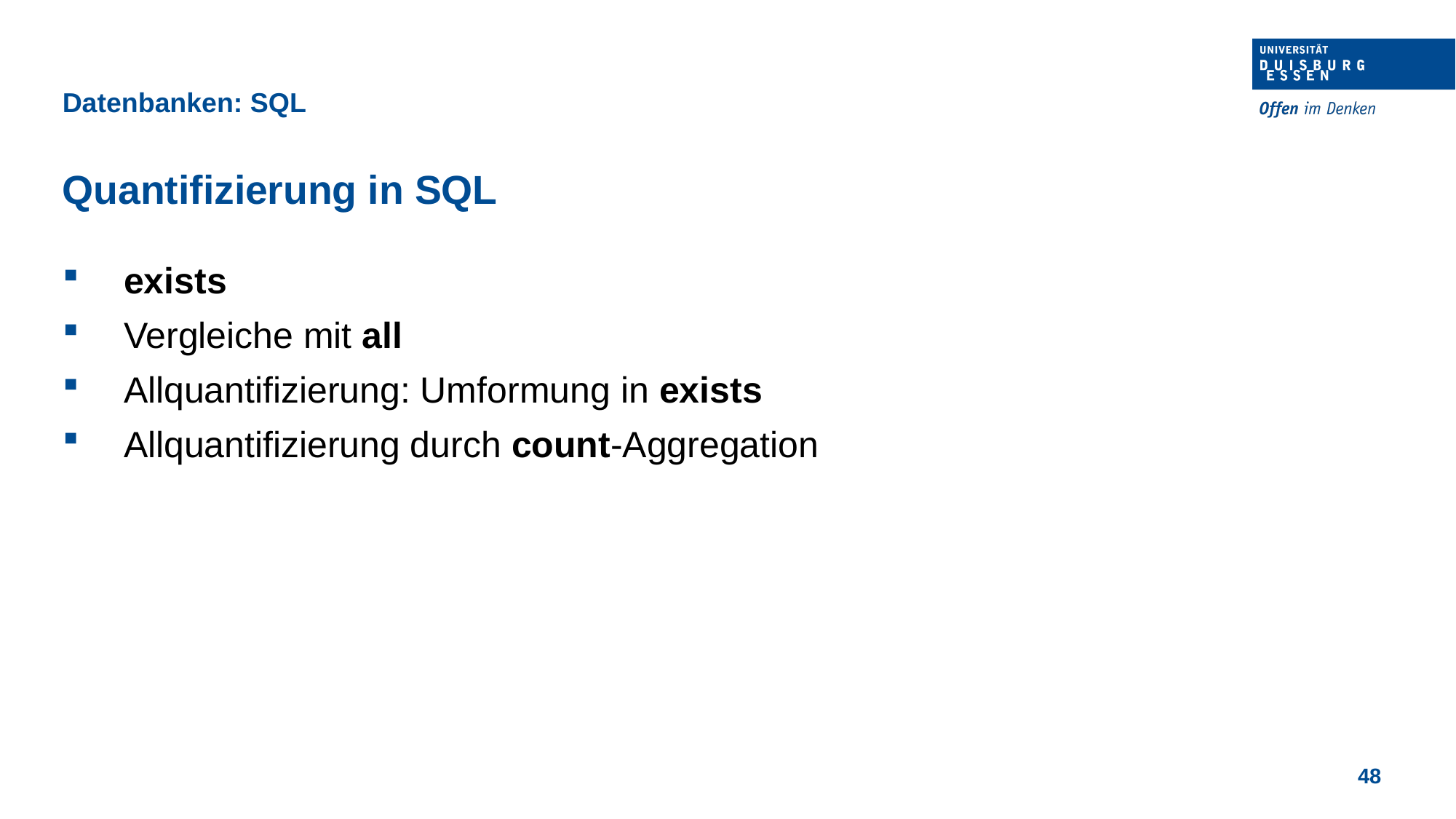

Datenbanken: SQL
Quantifizierung in SQL
exists
Vergleiche mit all
Allquantifizierung: Umformung in exists
Allquantifizierung durch count-Aggregation
48